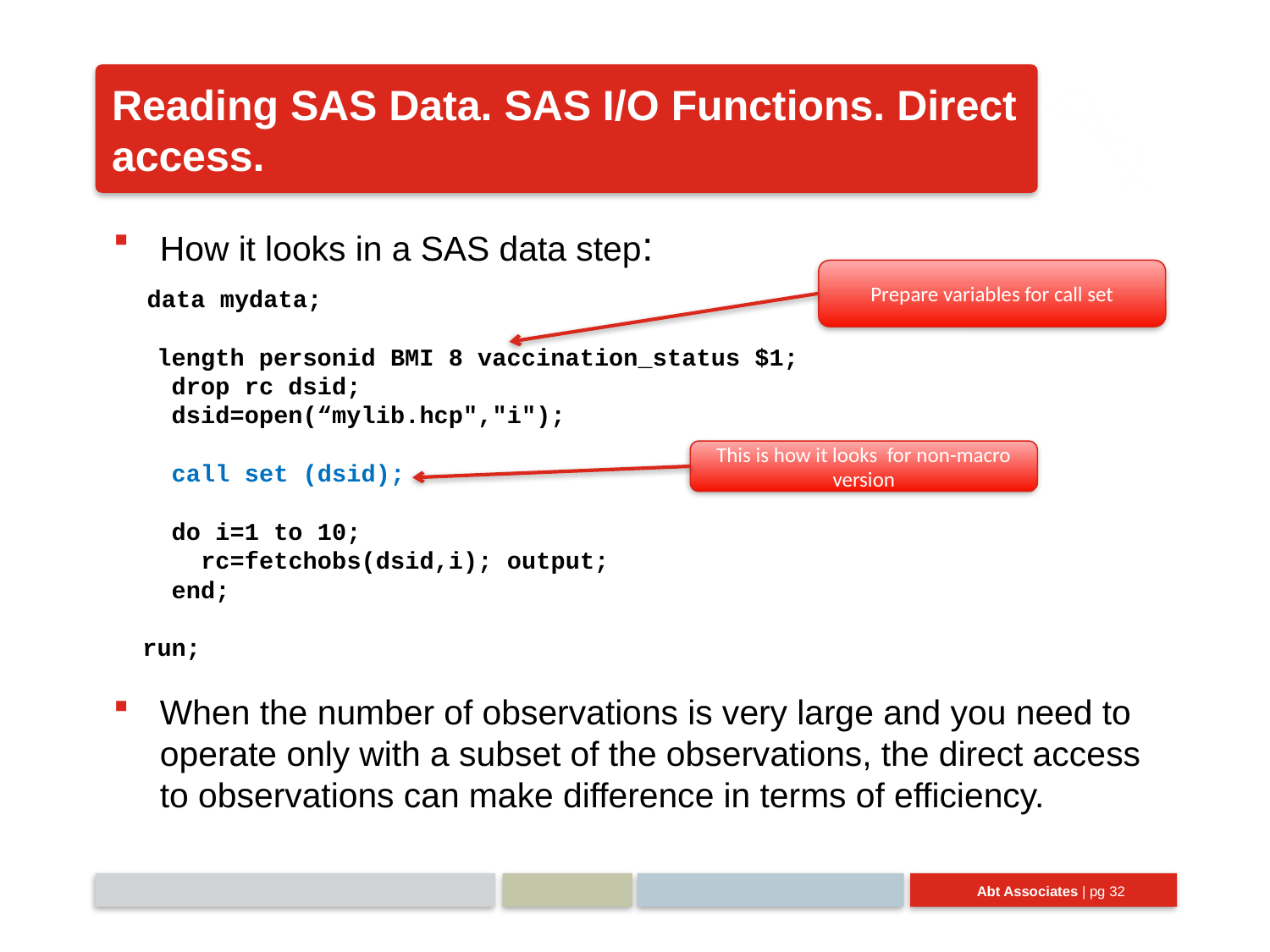

# Reading SAS Data. SAS I/O Functions. Direct access.
How it looks in a SAS data step:
     data mydata;

   length personid BMI 8 vaccination_status $1;
    drop rc dsid;
    dsid=open(“mylib.hcp","i");

    call set (dsid);

    do i=1 to 10;
      rc=fetchobs(dsid,i); output;
    end;

  run;

When the number of observations is very large and you need to operate only with a subset of the observations, the direct access to observations can make difference in terms of efficiency.
Prepare variables for call set
This is how it looks  for non-macro version